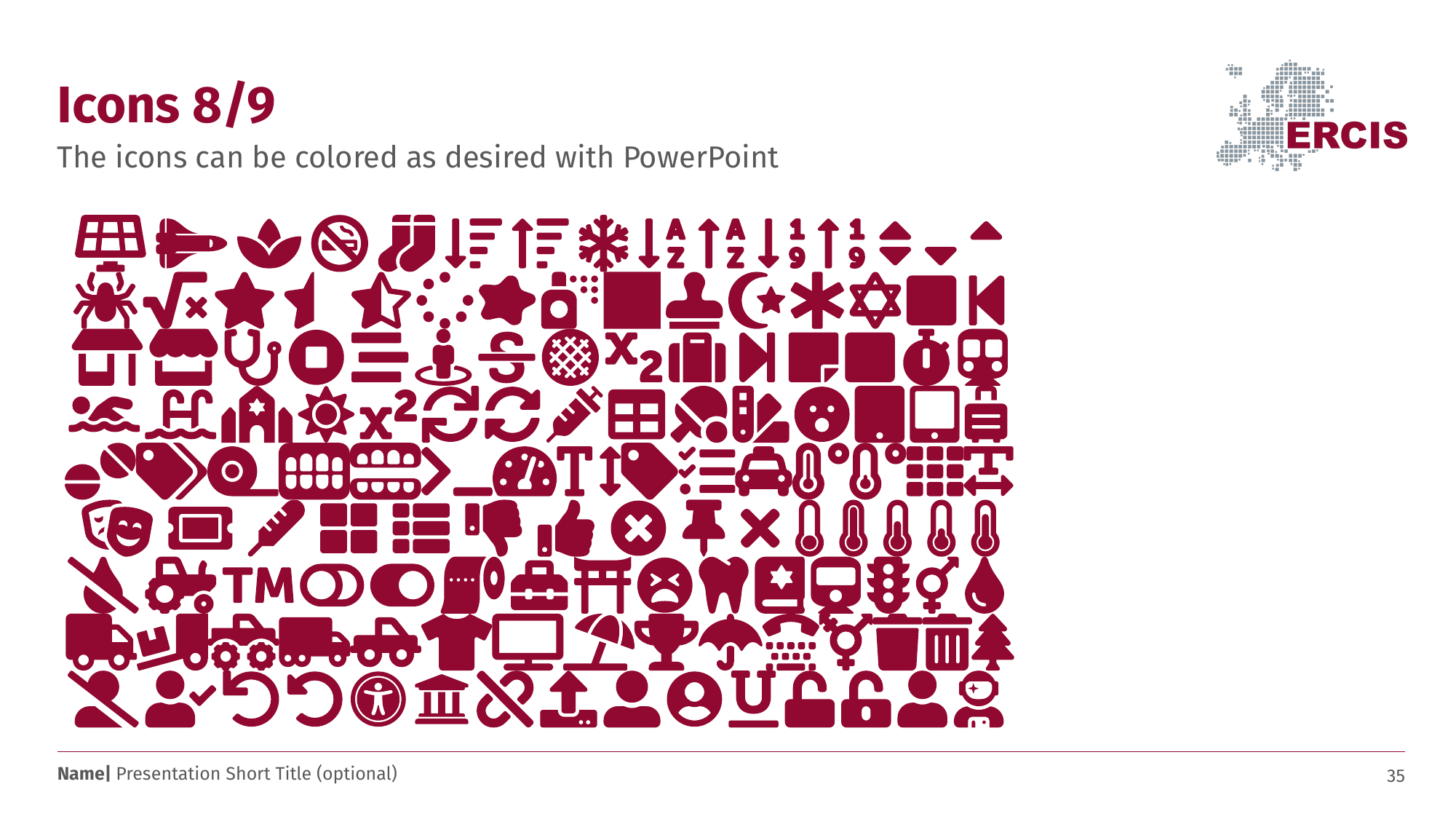

# Icons 8/9
The icons can be colored as desired with PowerPoint

35